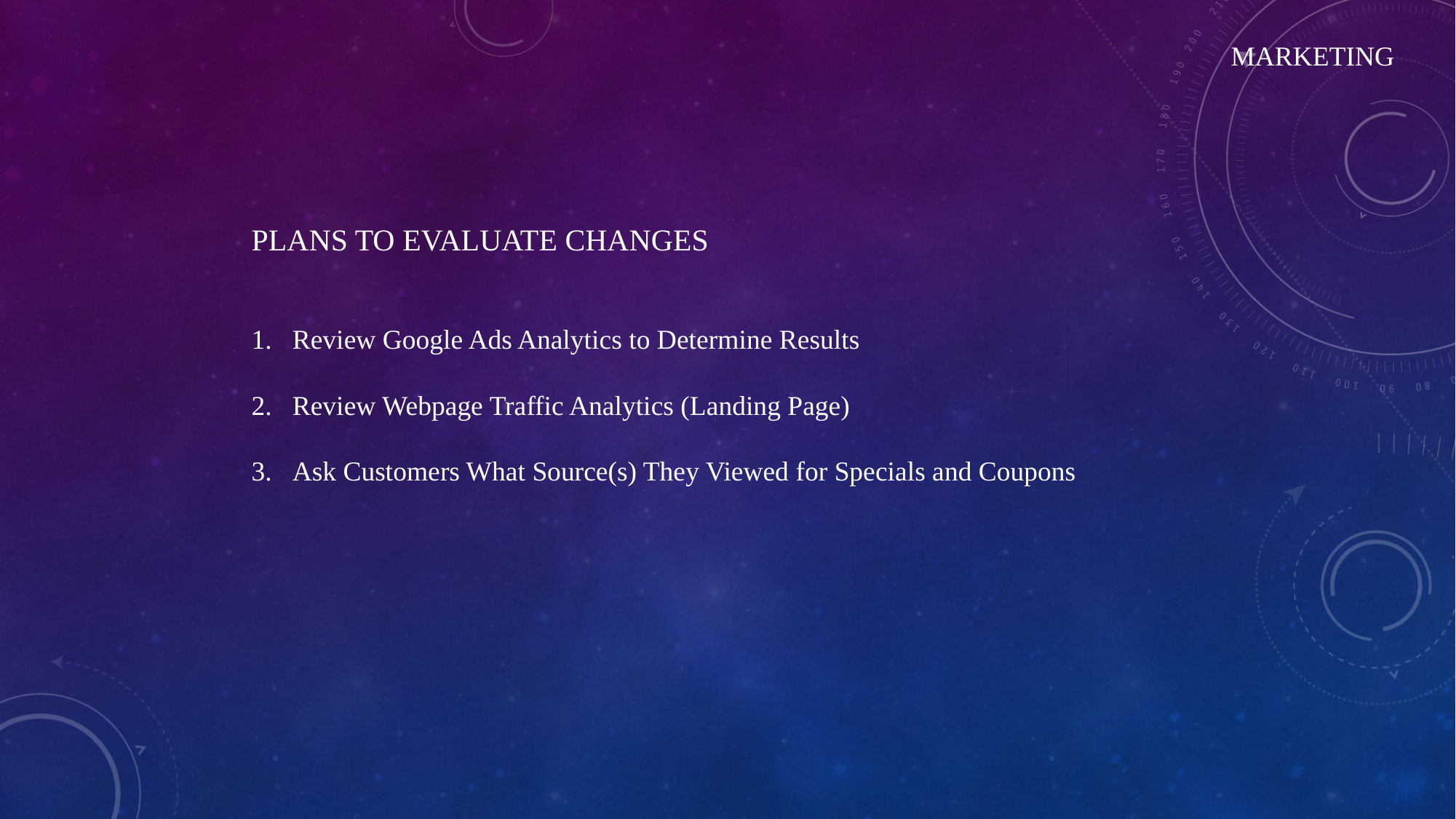

MARKETING
PLANS TO EVALUATE CHANGES

Review Google Ads Analytics to Determine Results
Review Webpage Traffic Analytics (Landing Page)
Ask Customers What Source(s) They Viewed for Specials and Coupons